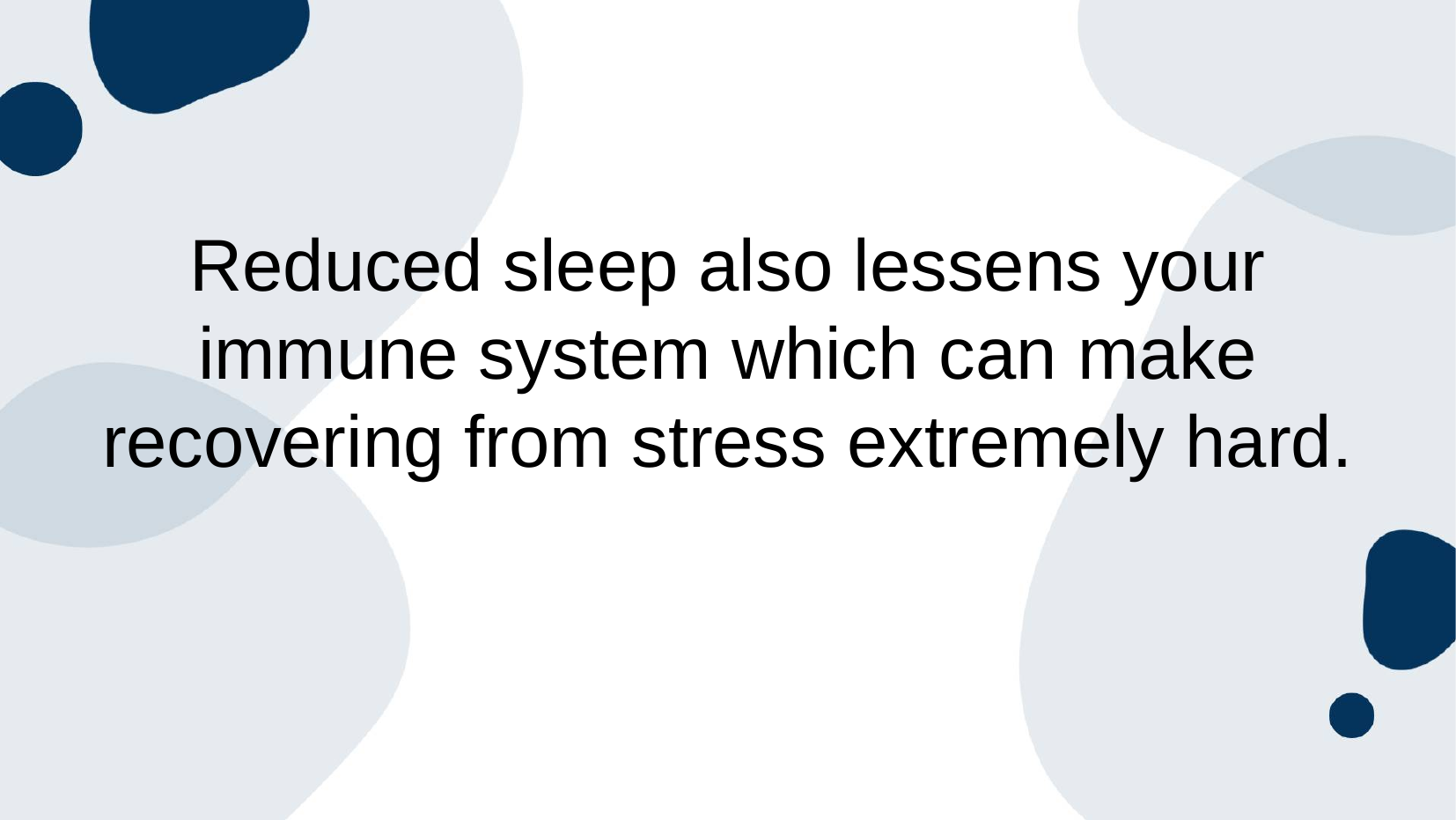

Reduced sleep also lessens your immune system which can make recovering from stress extremely hard.